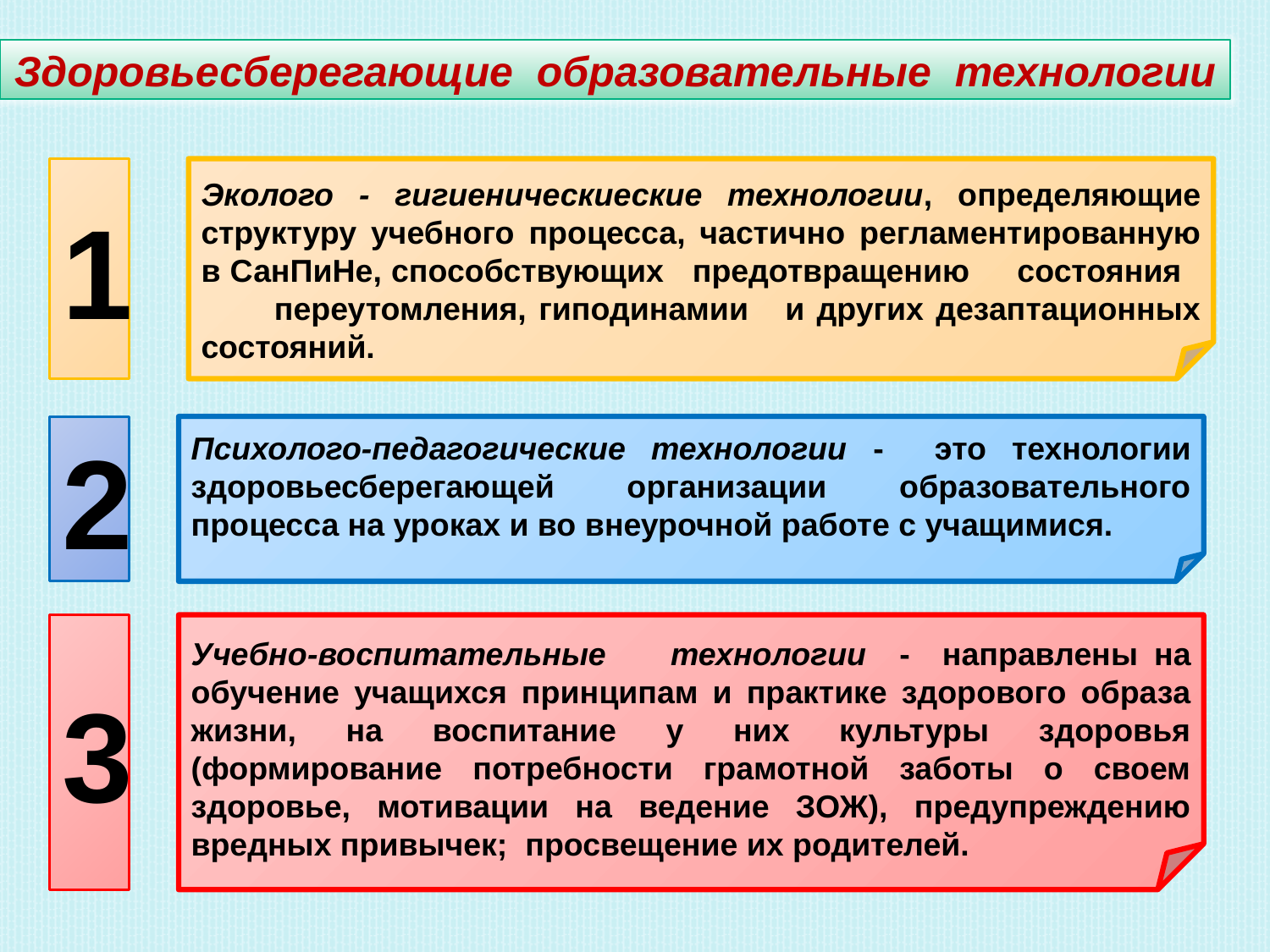

Здоровьесберегающие  образовательные  технологии
1

Эколого - гигиеническиеские технологии, определяющие структуру учебного процесса, частично регламентированную в СанПиНе, способствующих   предотвращению     состояния         переутомления, гиподинамии   и других дезаптационных состояний.
2

Психолого-педагогические технологии -  это технологии здоровьесберегающей организации образовательного процесса на уроках и во внеурочной работе с учащимися.

3

Учебно-воспитательные    технологии  -  направлены на обучение учащихся принципам и практике здорового образа жизни, на воспитание у них культуры здоровья (формирование потребности грамотной заботы о своем здоровье, мотивации на ведение ЗОЖ), предупреждению вредных привычек;  просвещение их родителей.